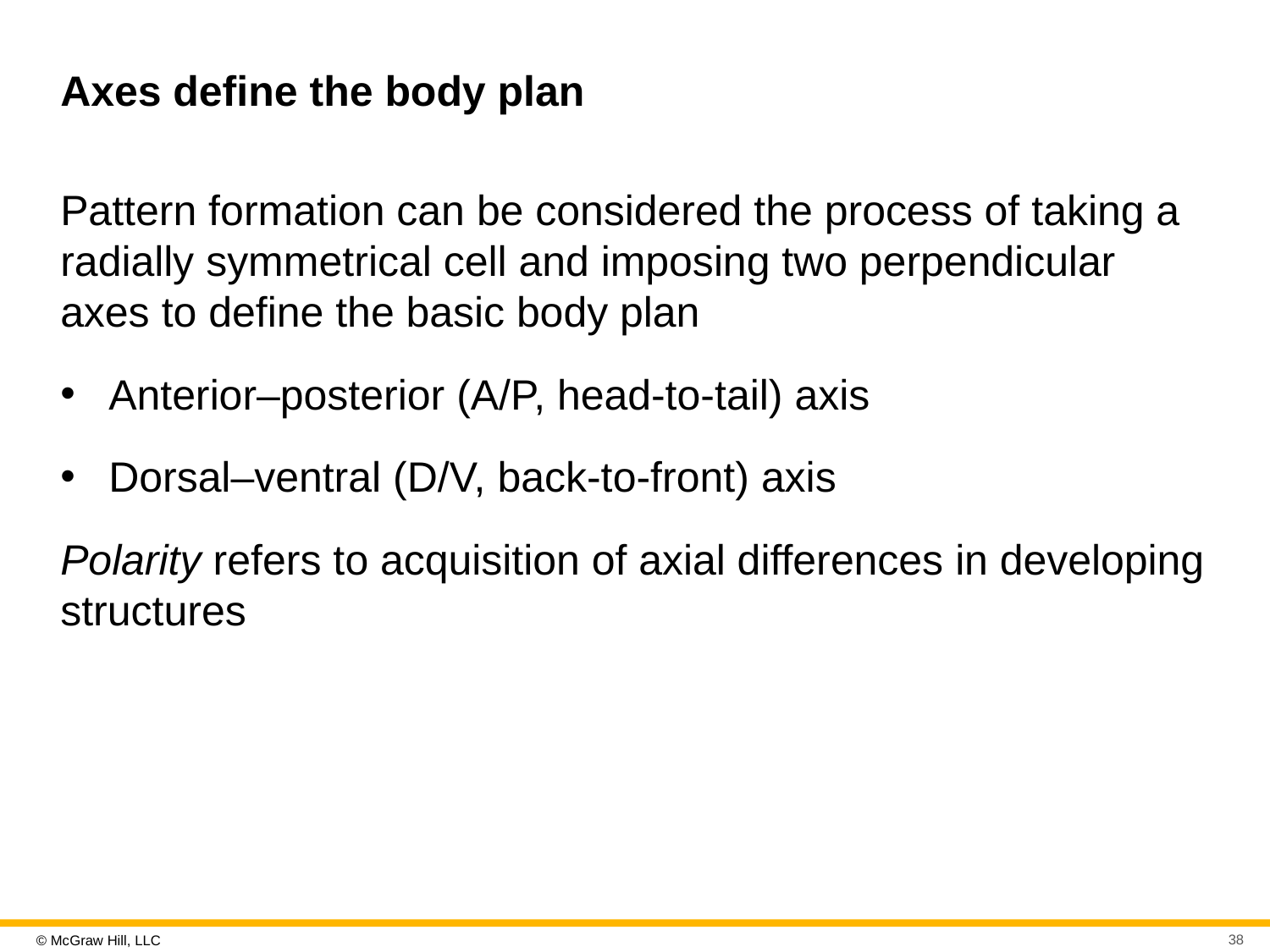

# Axes define the body plan
Pattern formation can be considered the process of taking a radially symmetrical cell and imposing two perpendicular axes to define the basic body plan
Anterior–posterior (A/P, head-to-tail) axis
Dorsal–ventral (D/V, back-to-front) axis
Polarity refers to acquisition of axial differences in developing structures
38